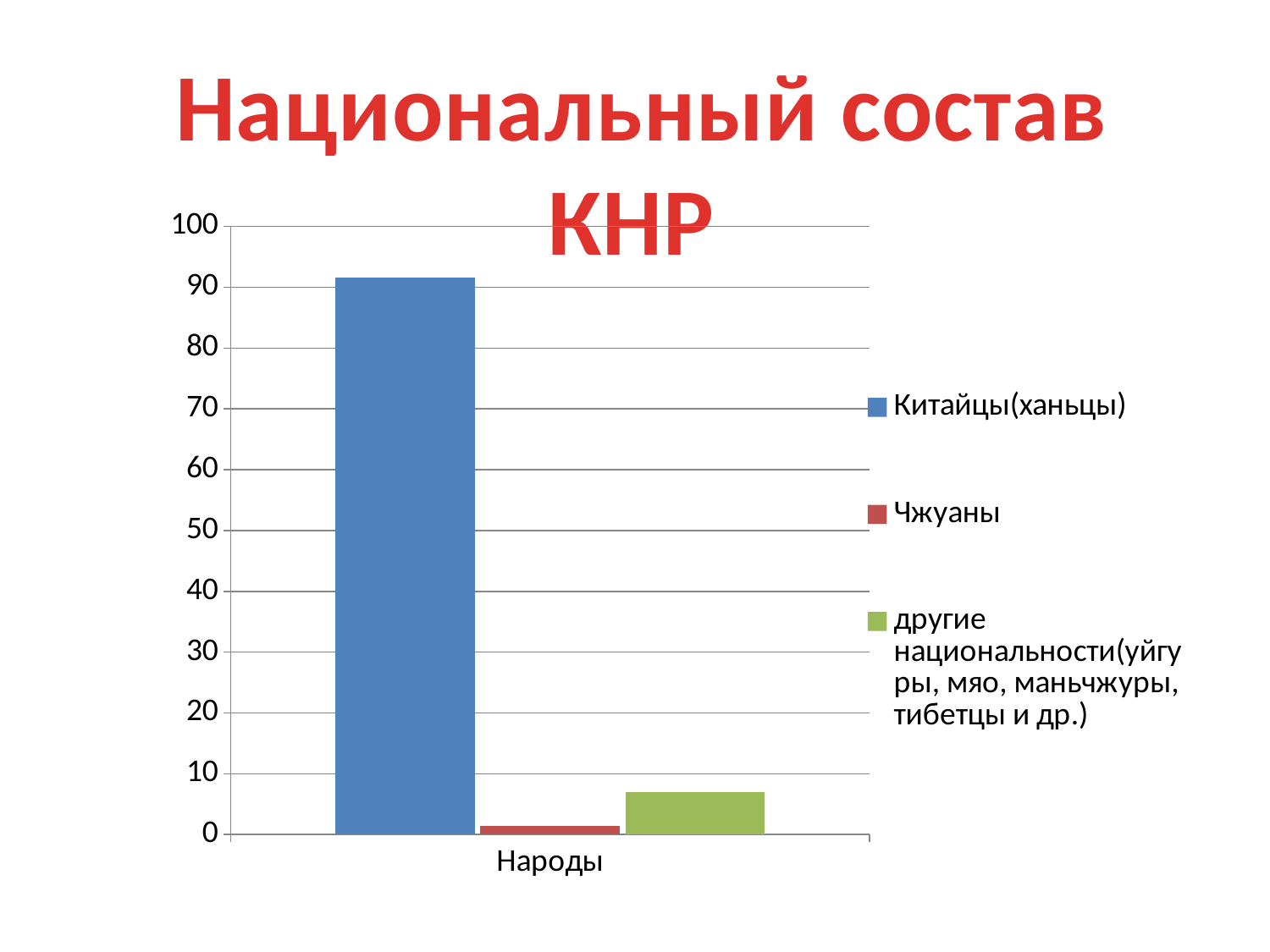

Национальный состав КНР

### Chart

| Category | Китайцы(ханьцы) | Чжуаны | другие национальности(уйгуры, мяо, маньчжуры, тибетцы и др.) |
|---|---|---|---|
| Народы | 91.6 | 1.4 | 7.0 |